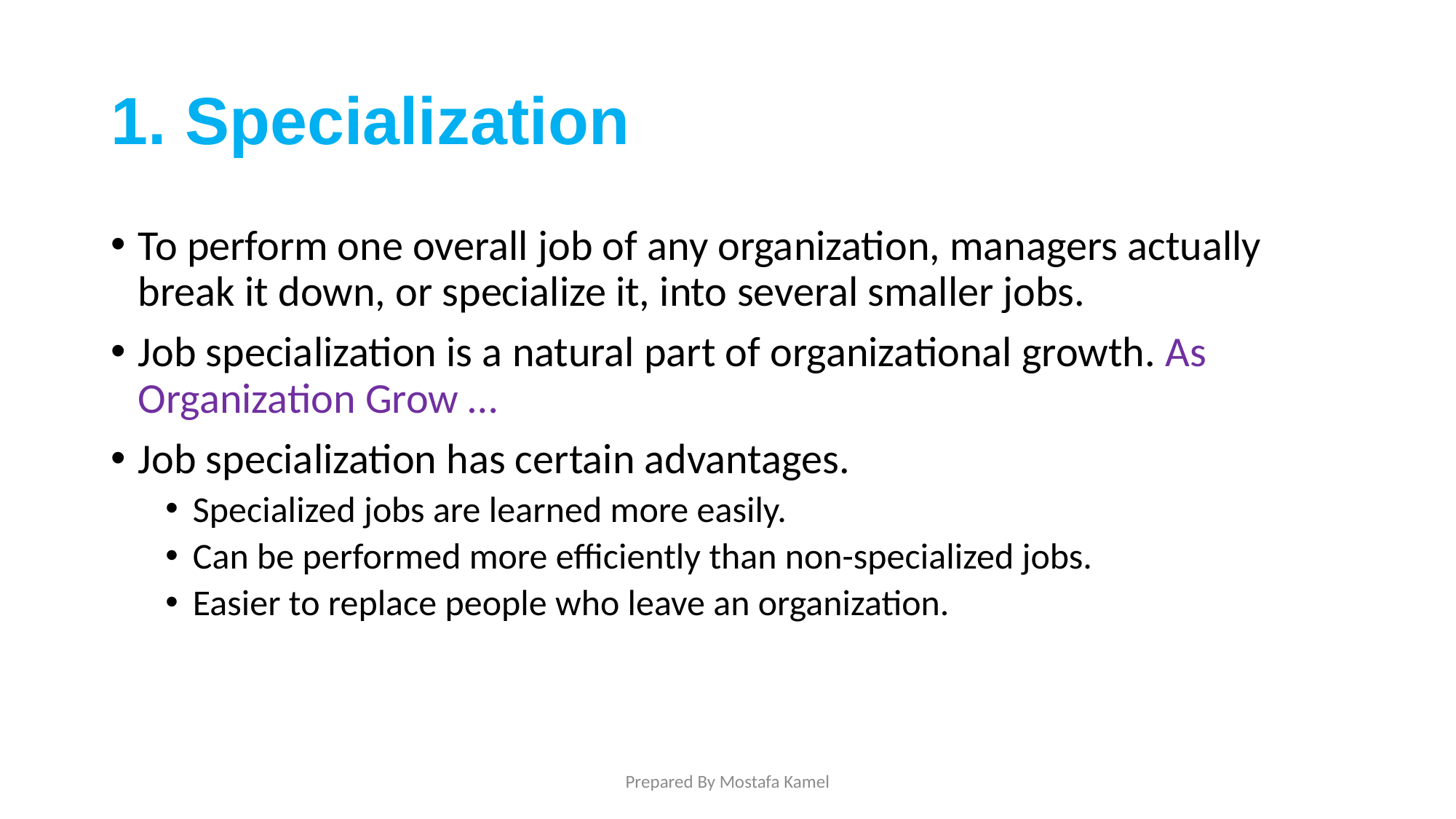

# 1. Specialization
To perform one overall job of any organization, managers actually break it down, or specialize it, into several smaller jobs.
Job specialization is a natural part of organizational growth. As Organization Grow …
Job specialization has certain advantages.
Specialized jobs are learned more easily.
Can be performed more efficiently than non-specialized jobs.
Easier to replace people who leave an organization.
Prepared By Mostafa Kamel